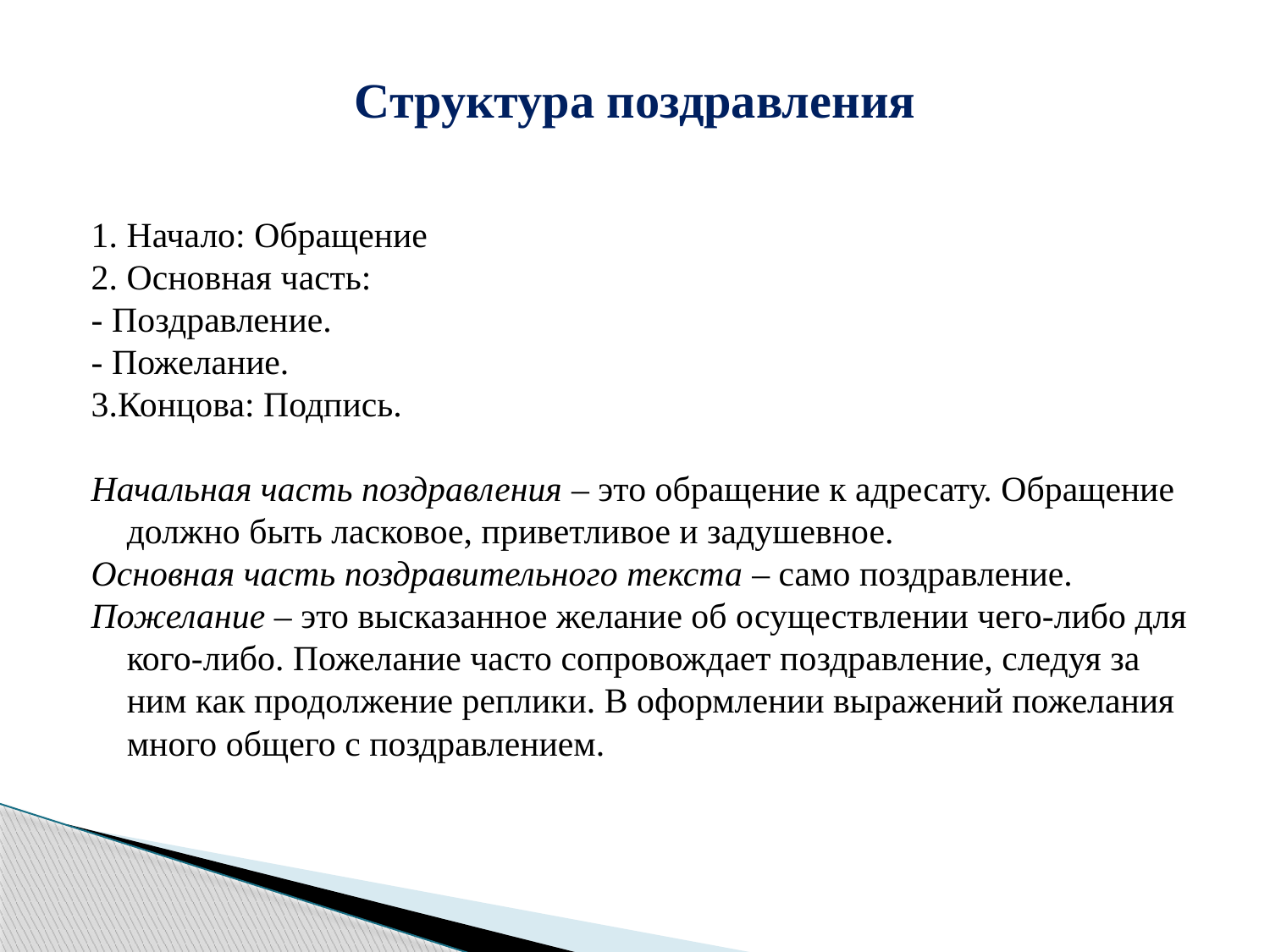

# Структура поздравления
1. Начало: Обращение
2. Основная часть:
- Поздравление.
- Пожелание.
3.Концова: Подпись.

Начальная часть поздравления – это обращение к адресату. Обращение должно быть ласковое, приветливое и задушевное.
Основная часть поздравительного текста – само поздравление.
Пожелание – это высказанное желание об осуществлении чего-либо для кого-либо. Пожелание часто сопровождает поздравление, следуя за ним как продолжение реплики. В оформлении выражений пожелания много общего с поздравлением.